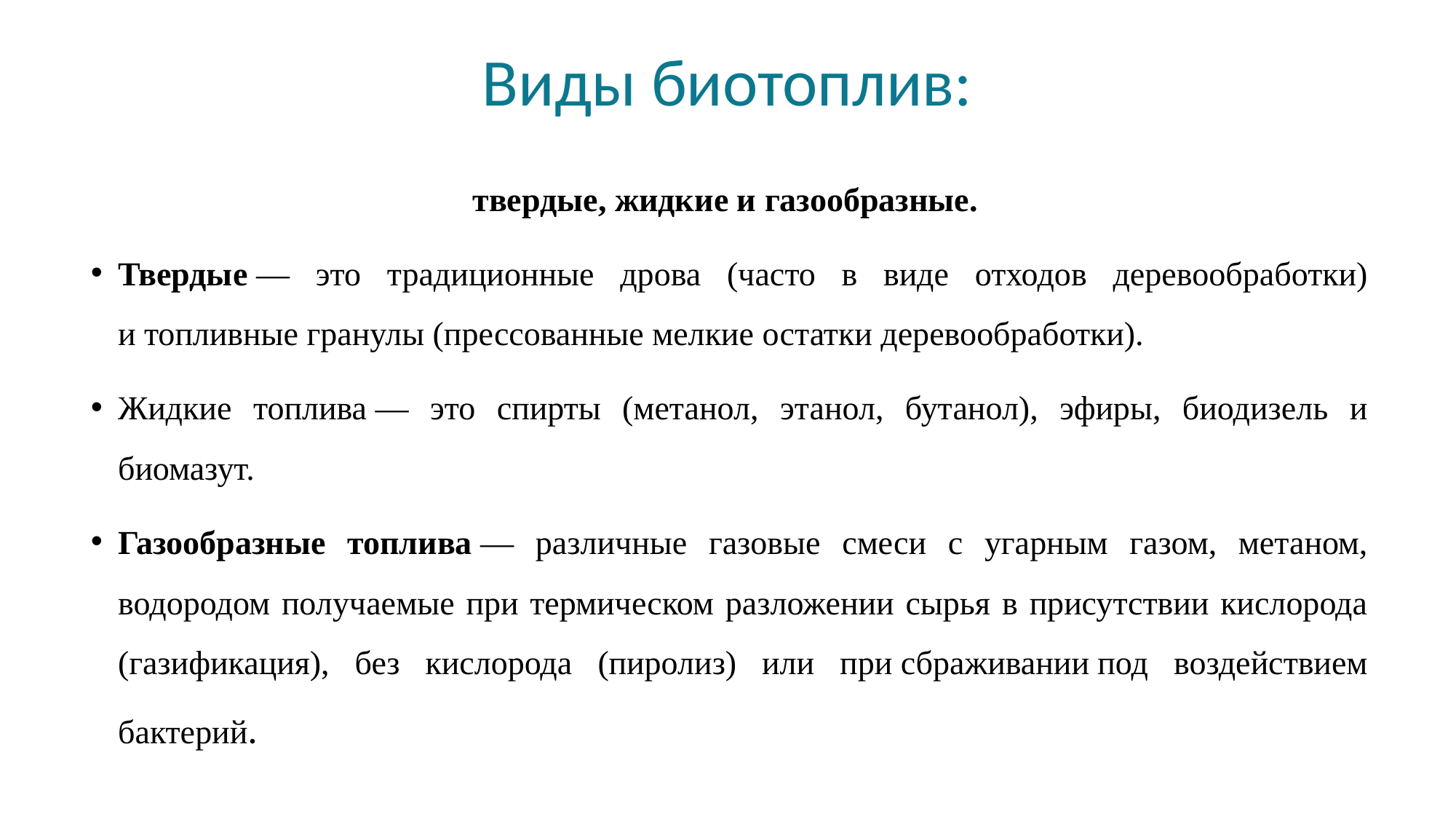

# Виды биотоплив:
твердые, жидкие и газообразные.
Твердые — это традиционные дрова (часто в виде отходов деревообработки) и топливные гранулы (прессованные мелкие остатки деревообработки).
Жидкие топлива — это спирты (метанол, этанол, бутанол), эфиры, биодизель и биомазут.
Газообразные топлива — различные газовые смеси с угарным газом, метаном, водородом получаемые при термическом разложении сырья в присутствии кислорода (газификация), без кислорода (пиролиз) или при сбраживании под воздействием бактерий.